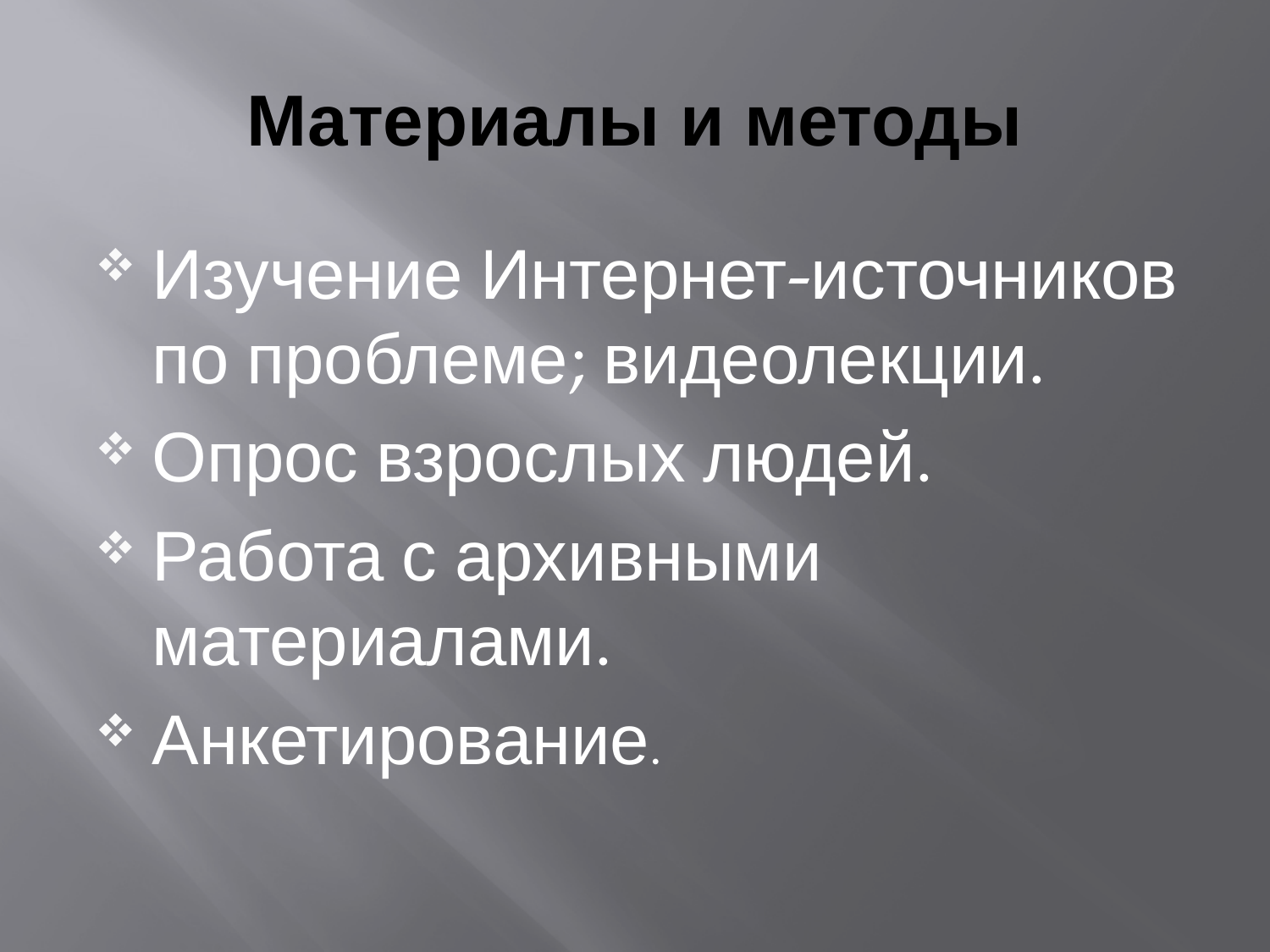

# Материалы и методы
Изучение Интернет-источников по проблеме; видеолекции.
Опрос взрослых людей.
Работа с архивными материалами.
Анкетирование.